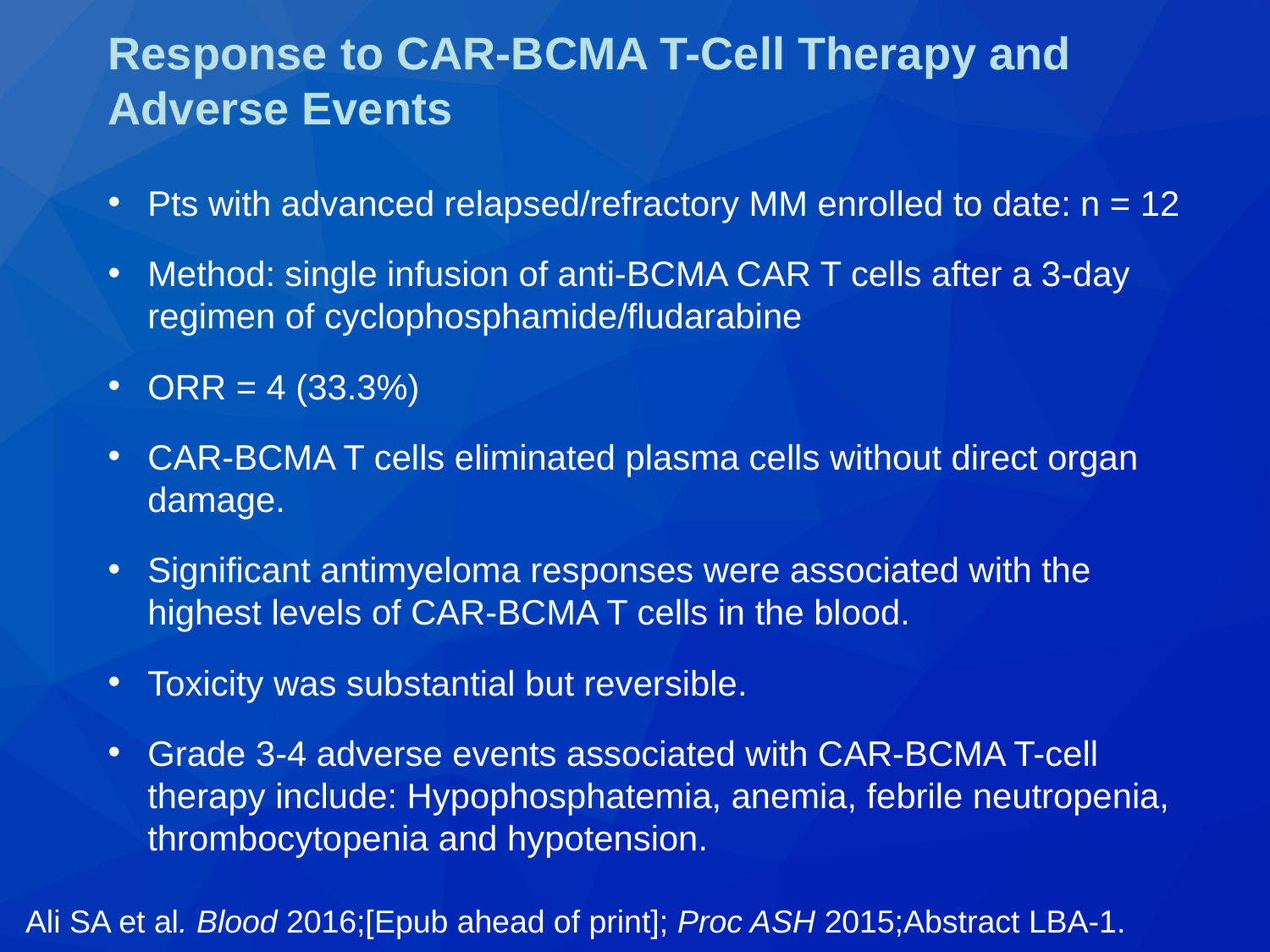

# Response to CAR-BCMA T-Cell Therapy and Adverse Events
Pts with advanced relapsed/refractory MM enrolled to date: n = 12
Method: single infusion of anti-BCMA CAR T cells after a 3-day regimen of cyclophosphamide/fludarabine
ORR = 4 (33.3%)
CAR-BCMA T cells eliminated plasma cells without direct organ damage.
Significant antimyeloma responses were associated with the highest levels of CAR-BCMA T cells in the blood.
Toxicity was substantial but reversible.
Grade 3-4 adverse events associated with CAR-BCMA T-cell therapy include: Hypophosphatemia, anemia, febrile neutropenia, thrombocytopenia and hypotension.
Ali SA et al. Blood 2016;[Epub ahead of print]; Proc ASH 2015;Abstract LBA-1.